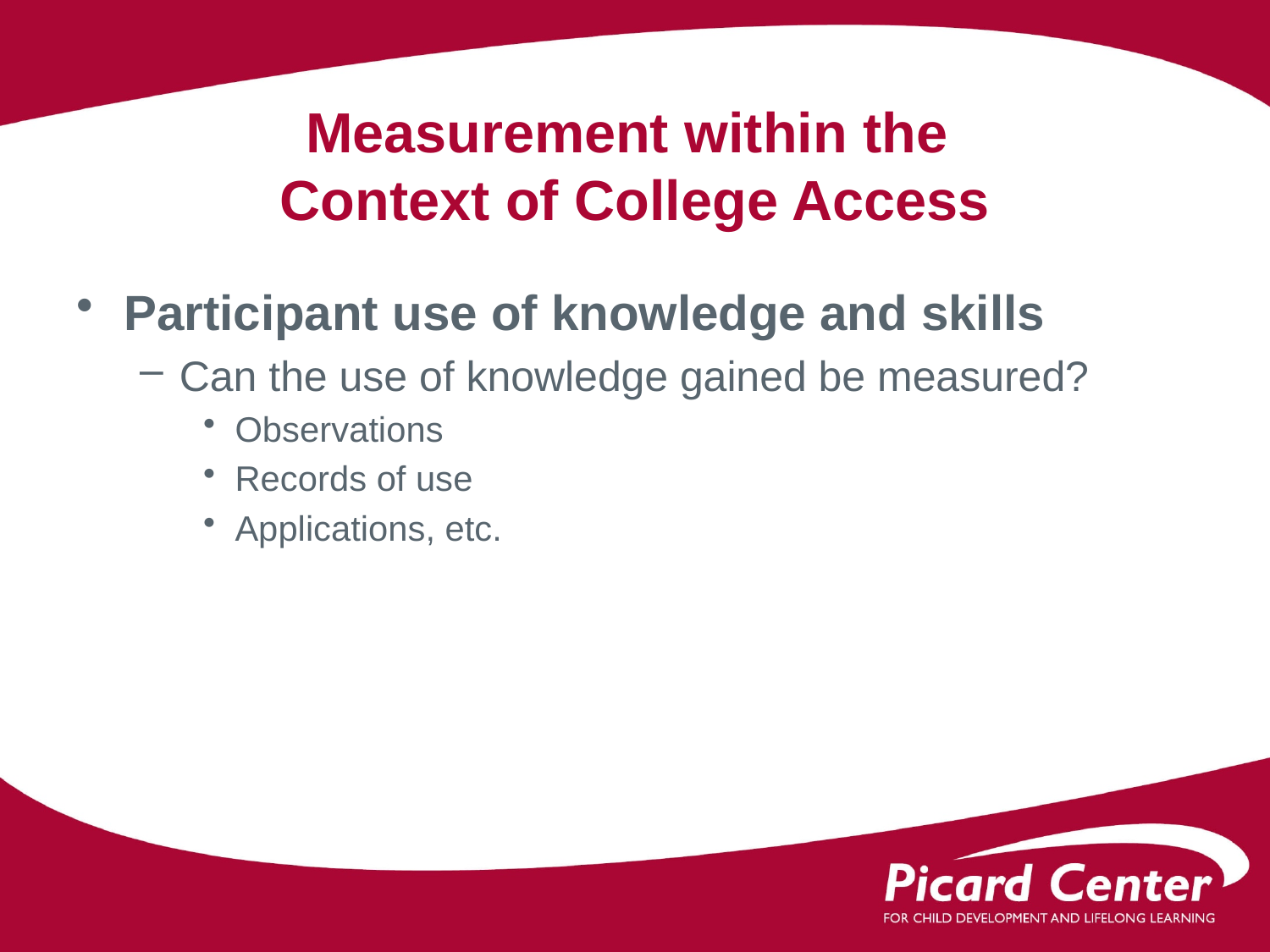

# Measurement within the Context of College Access
Participant use of knowledge and skills
Can the use of knowledge gained be measured?
Observations
Records of use
Applications, etc.